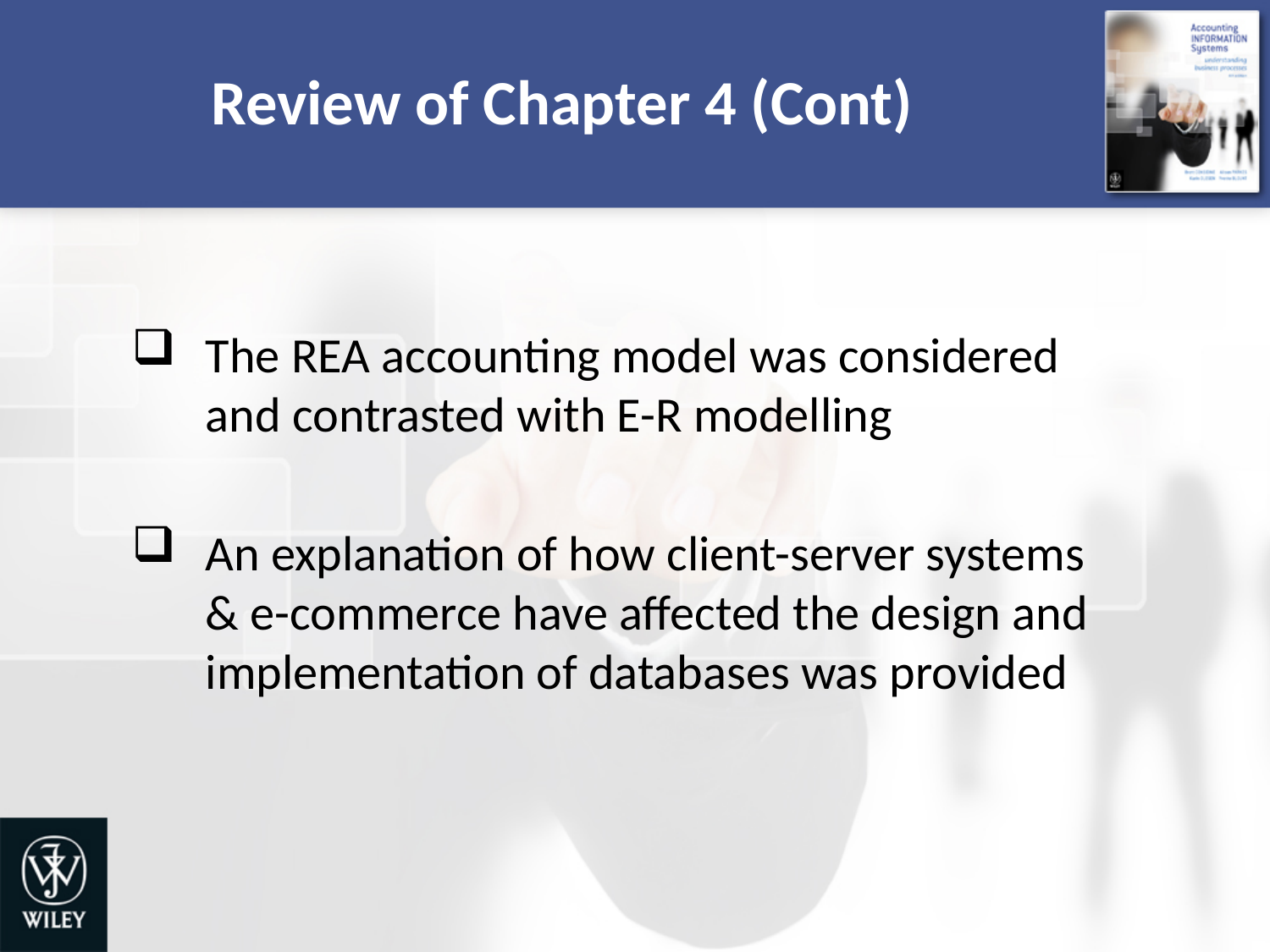

# Review of Chapter 4 (Cont)
The REA accounting model was considered and contrasted with E-R modelling

An explanation of how client-server systems & e-commerce have affected the design and implementation of databases was provided